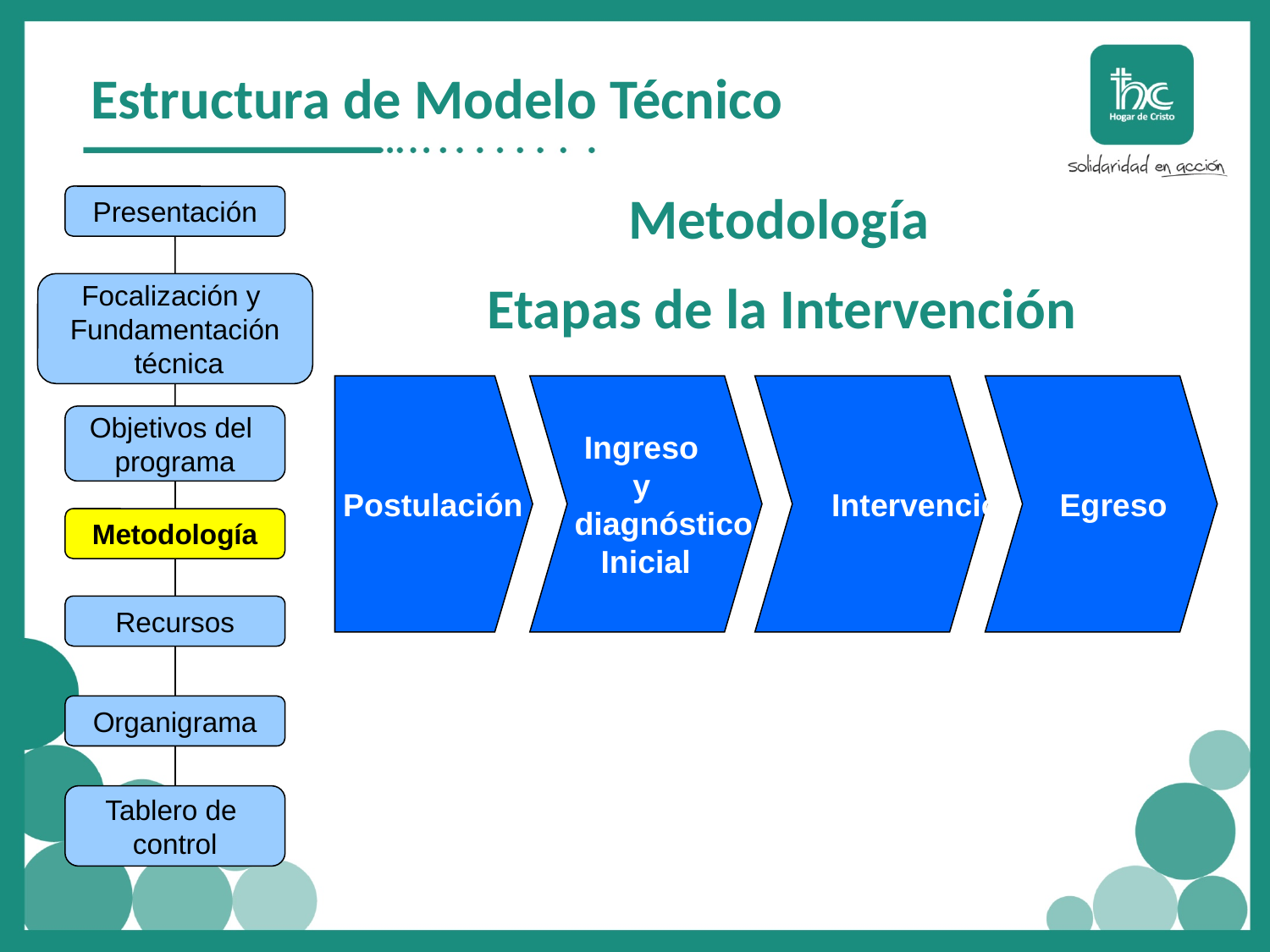

Estructura de Modelo Técnico
Metodología
Presentación
Etapas de la Intervención
Focalización y
Fundamentación
 técnica
   Postulación
Ingreso
y
     diagnóstico
Inicial
   Intervención
Egreso
Objetivos del
programa
Metodología
Recursos
Organigrama
Tablero de
control